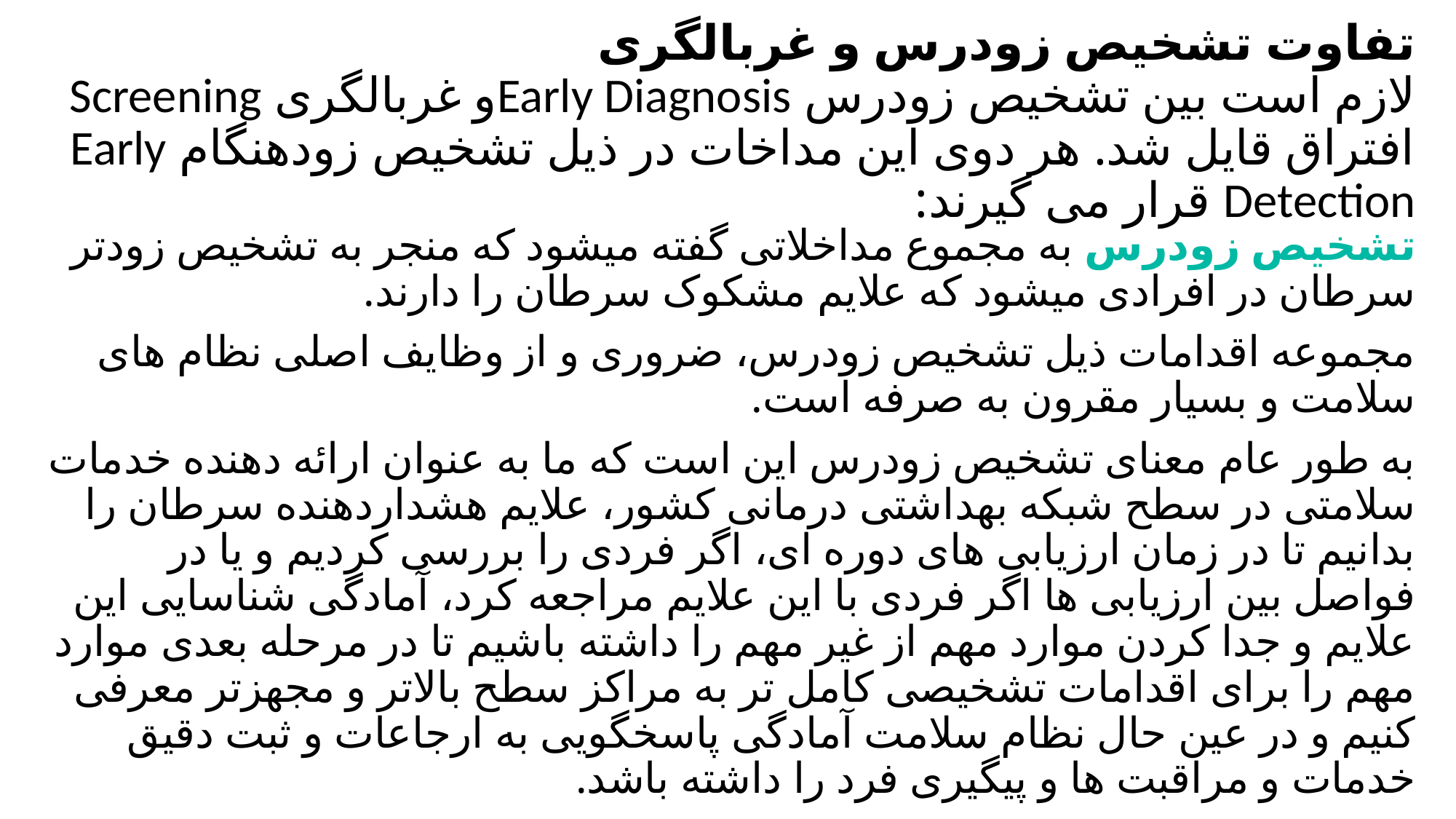

# تفاوت تشخیص زودرس و غربالگری لازم است بین تشخیص زودرس Early Diagnosisو غربالگری Screening افتراق قایل شد. هر دوی این مداخات در ذیل تشخیص زودهنگام Early Detection قرار می گیرند:
تشخیص زودرس به مجموع مداخلاتی گفته میشود که منجر به تشخیص زودتر سرطان در افرادی میشود که علایم مشکوک سرطان را دارند.
مجموعه اقدامات ذیل تشخیص زودرس، ضروری و از وظایف اصلی نظام های سلامت و بسیار مقرون به صرفه است.
به طور عام معنای تشخیص زودرس این است که ما به عنوان ارائه دهنده خدمات سلامتی در سطح شبکه بهداشتی درمانی کشور، علایم هشداردهنده سرطان را بدانیم تا در زمان ارزیابی های دوره ای، اگر فردی را بررسی کردیم و یا در فواصل بین ارزیابی ها اگر فردی با این علایم مراجعه کرد، آمادگی شناسایی این علایم و جدا کردن موارد مهم از غیر مهم را داشته باشیم تا در مرحله بعدی موارد مهم را برای اقدامات تشخیصی کامل تر به مراکز سطح بالاتر و مجهزتر معرفی کنیم و در عین حال نظام سلامت آمادگی پاسخگویی به ارجاعات و ثبت دقیق خدمات و مراقبت ها و پیگیری فرد را داشته باشد.